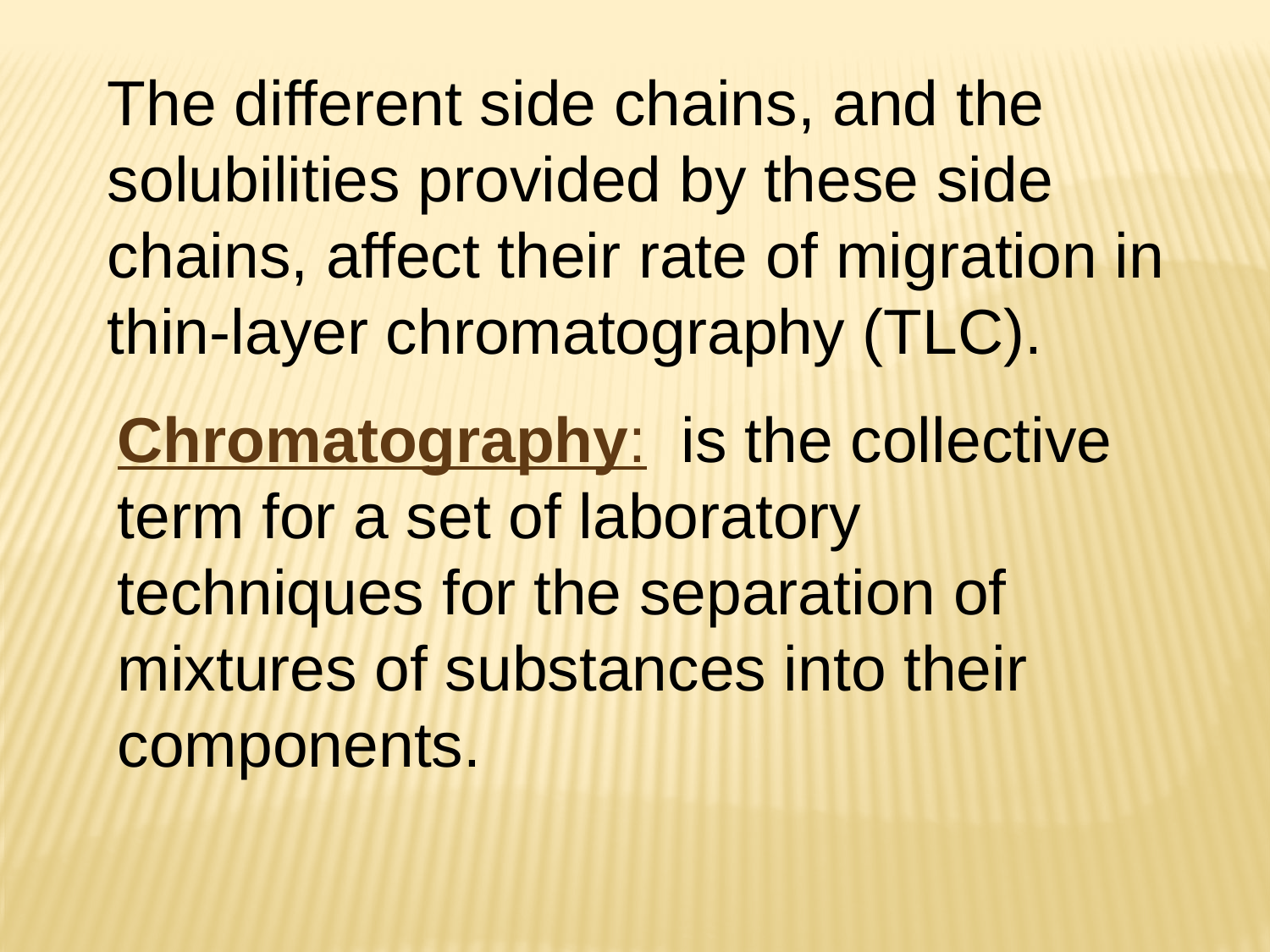

The different side chains, and the solubilities provided by these side chains, affect their rate of migration in thin-layer chromatography (TLC).

Chromatography:  is the collective term for a set of laboratory techniques for the separation of mixtures of substances into their components.